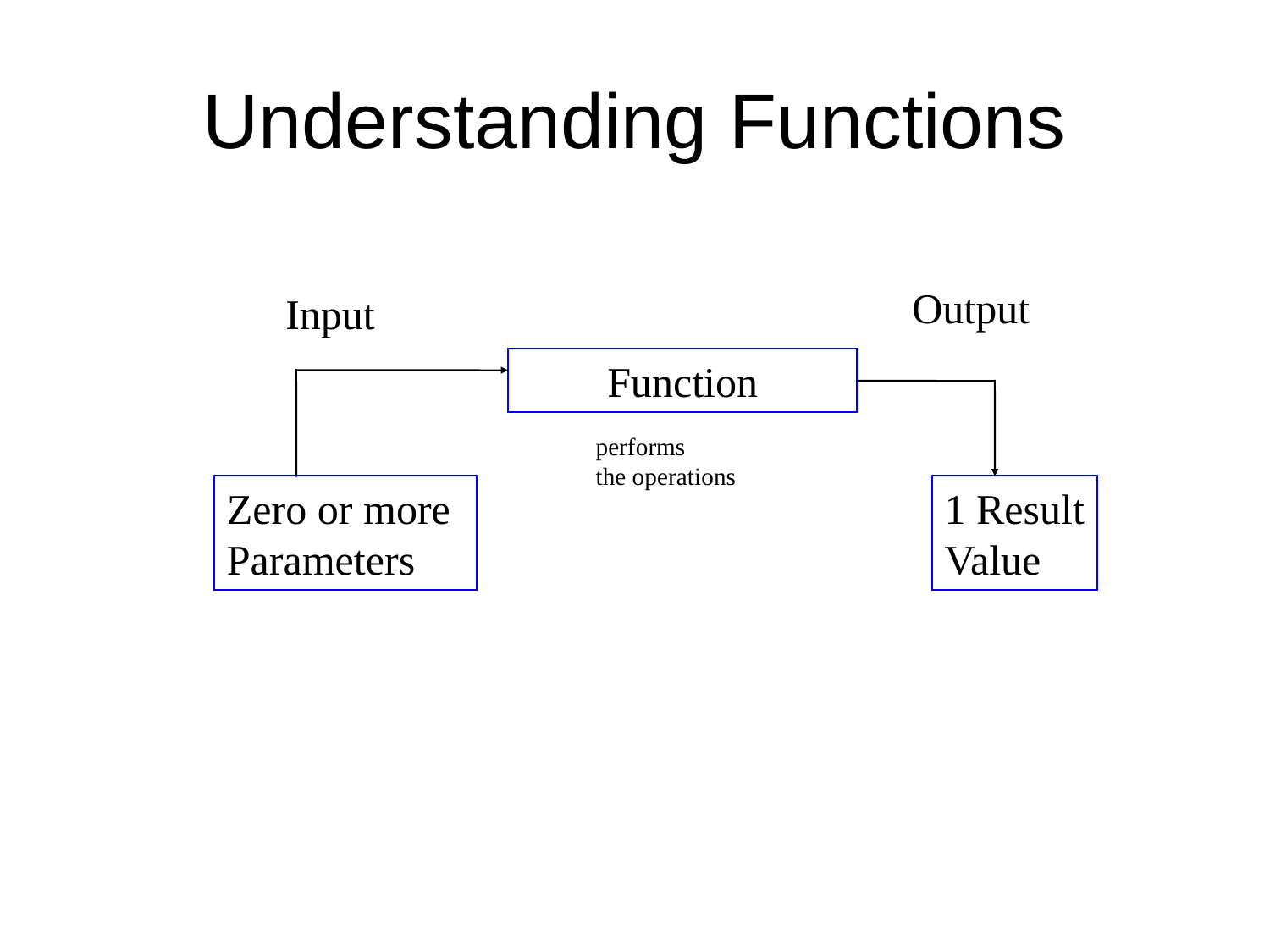

# Understanding Functions
Output
Input
Function

performs
the operations
Zero or more Parameters
1 Result
Value